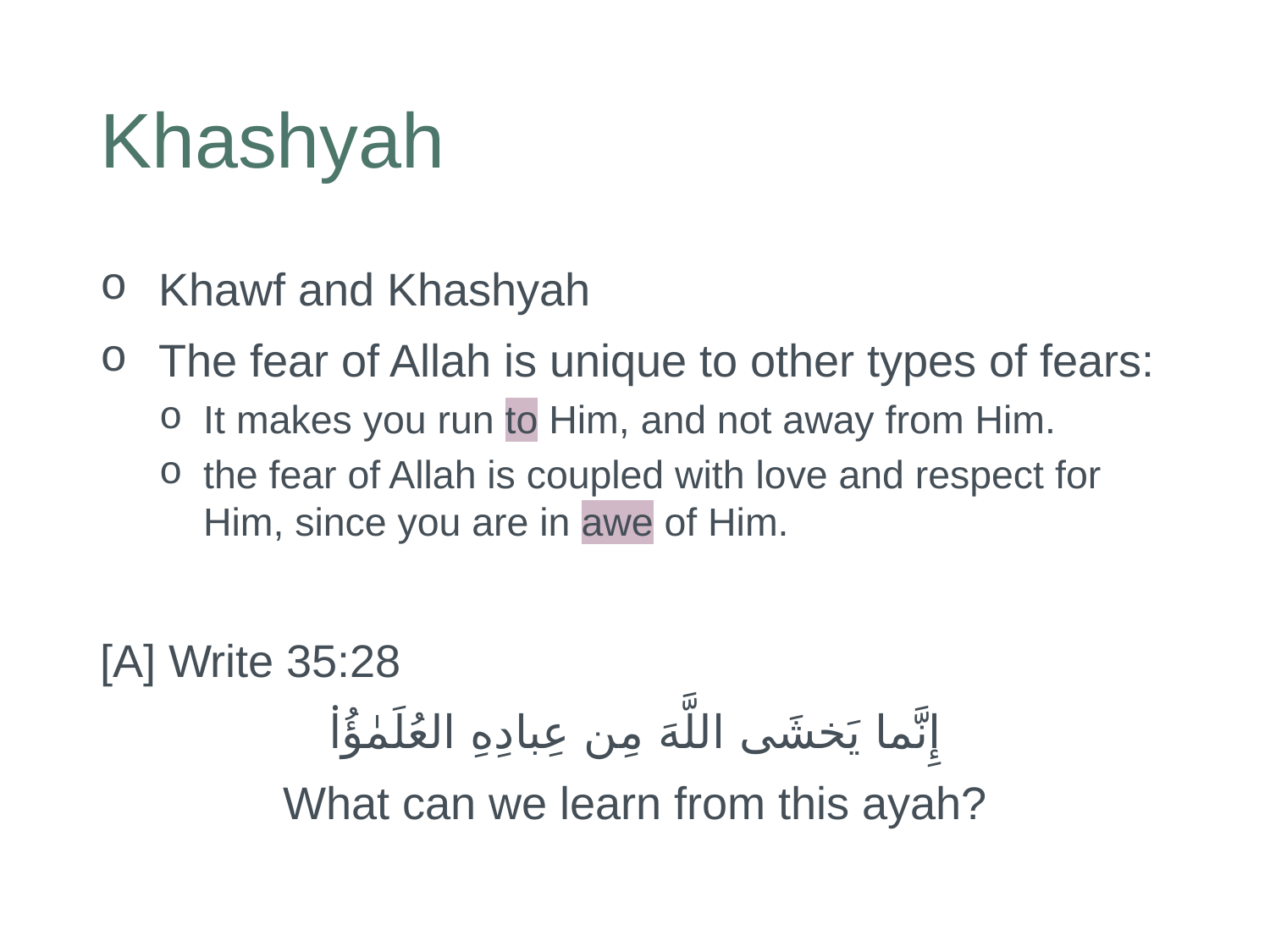

# Khashyah
Khawf and Khashyah
The fear of Allah is unique to other types of fears:
It makes you run to Him, and not away from Him.
the fear of Allah is coupled with love and respect for Him, since you are in awe of Him.

[A] Write 35:28
إِنَّما يَخشَى اللَّهَ مِن عِبادِهِ العُلَمٰؤُا۟
What can we learn from this ayah?